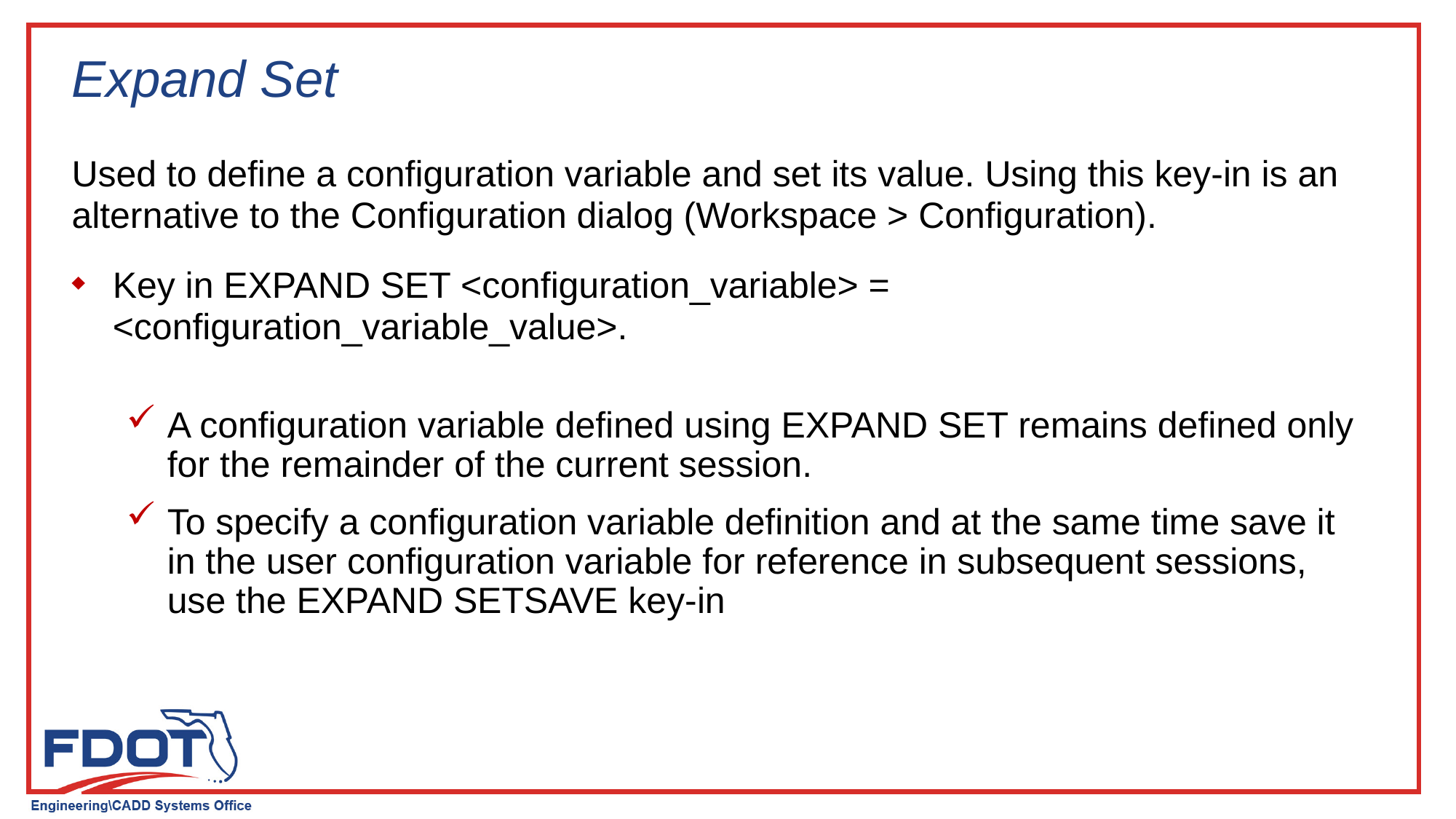

# Expand Set
Used to define a configuration variable and set its value. Using this key-in is an alternative to the Configuration dialog (Workspace > Configuration).
Key in EXPAND SET <configuration_variable> = <configuration_variable_value>.
A configuration variable defined using EXPAND SET remains defined only for the remainder of the current session.
To specify a configuration variable definition and at the same time save it in the user configuration variable for reference in subsequent sessions, use the EXPAND SETSAVE key-in